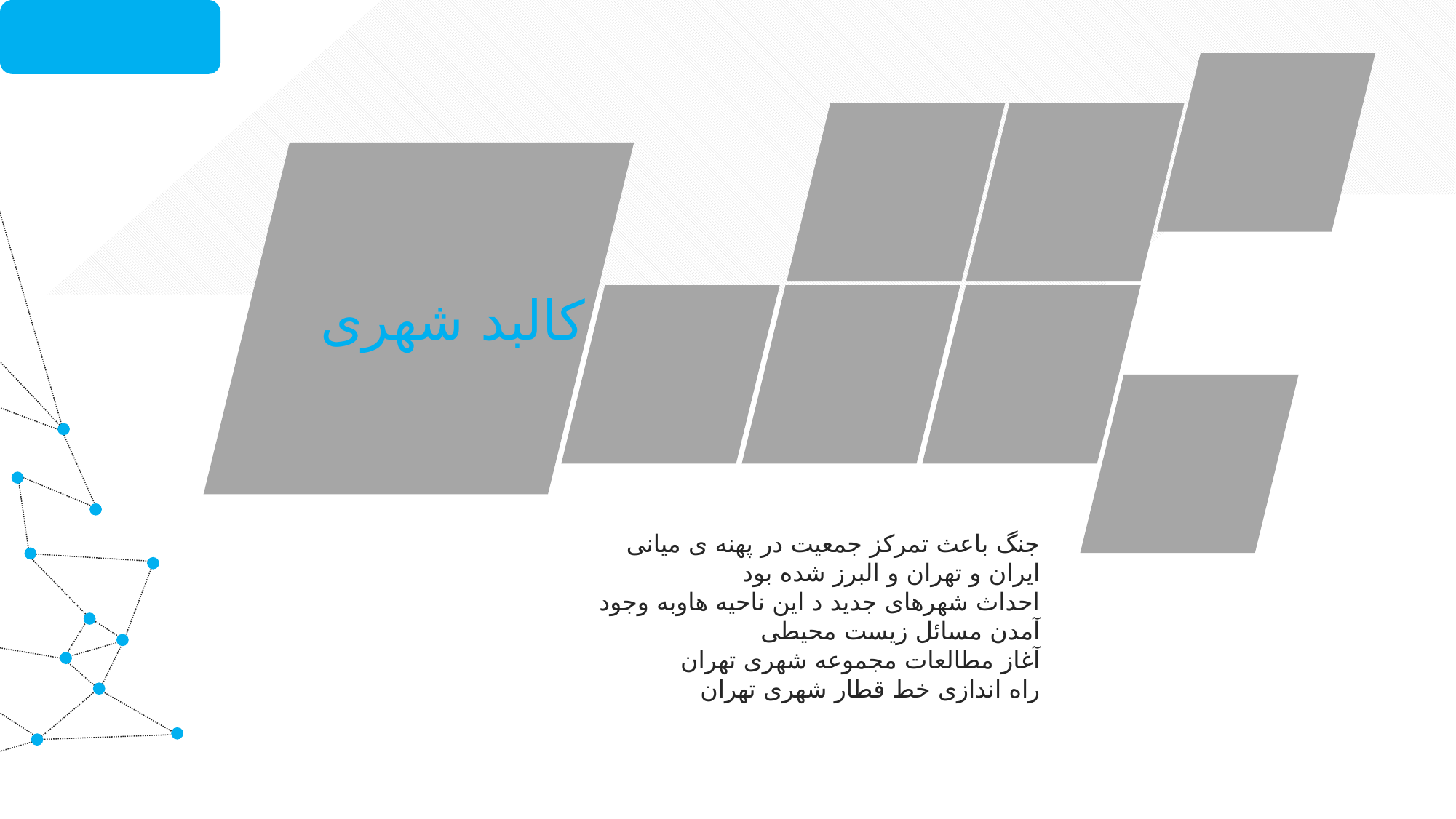

11

کالبد شهری

جنگ باعث تمرکز جمعیت در پهنه ی میانی ایران و تهران و البرز شده بود
احداث شهرهای جدید د این ناحیه هاوبه وجود آمدن مسائل زیست محیطی
آغاز مطالعات مجموعه شهری تهران
راه اندازی خط قطار شهری تهران